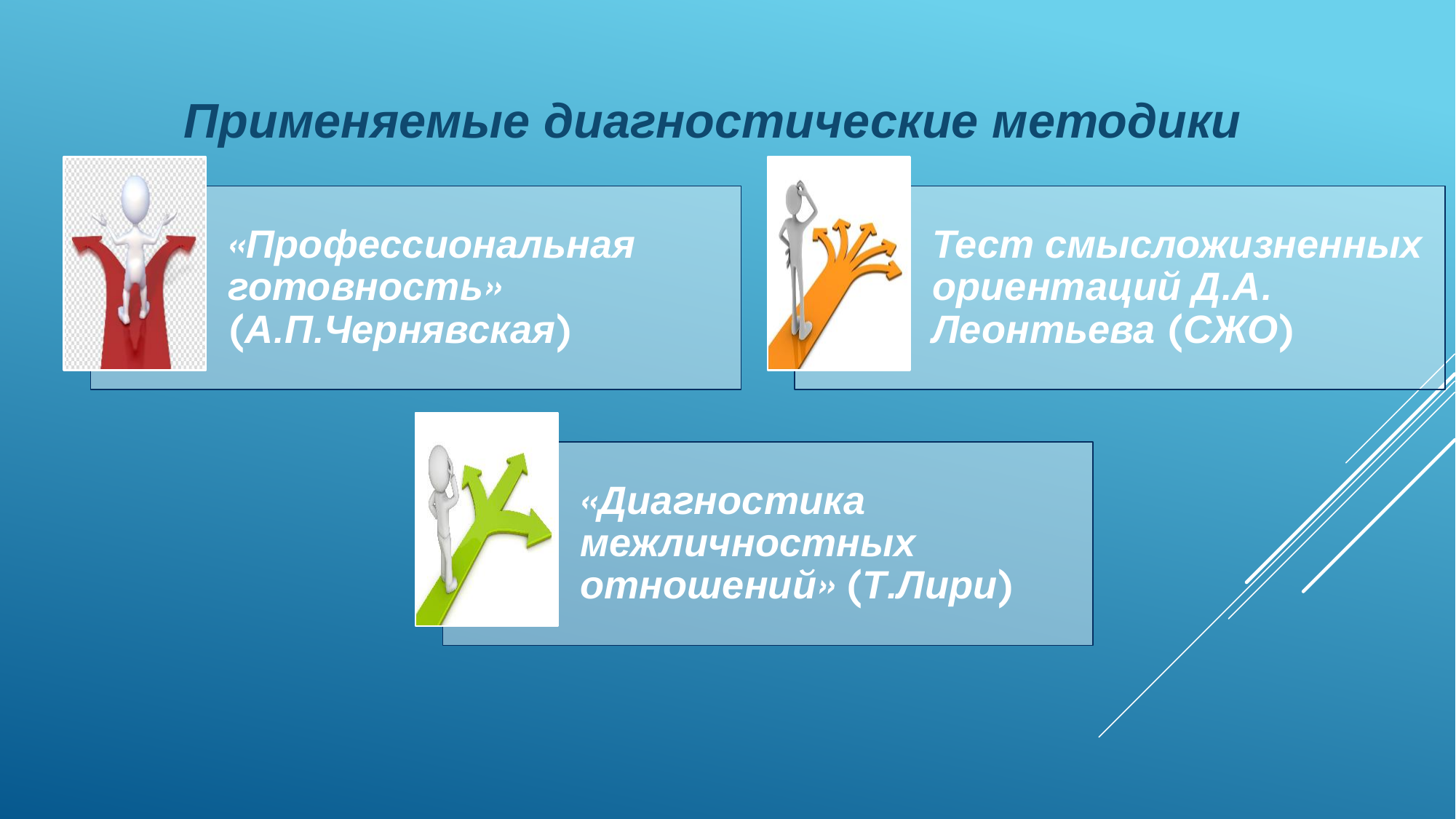

Применяемые диагностические методики
«Профессиональная готовность» (А.П.Чернявская)
Тест смысложизненных ориентаций Д.А. Леонтьева (СЖО)
«Диагностика межличностных отношений» (Т.Лири)